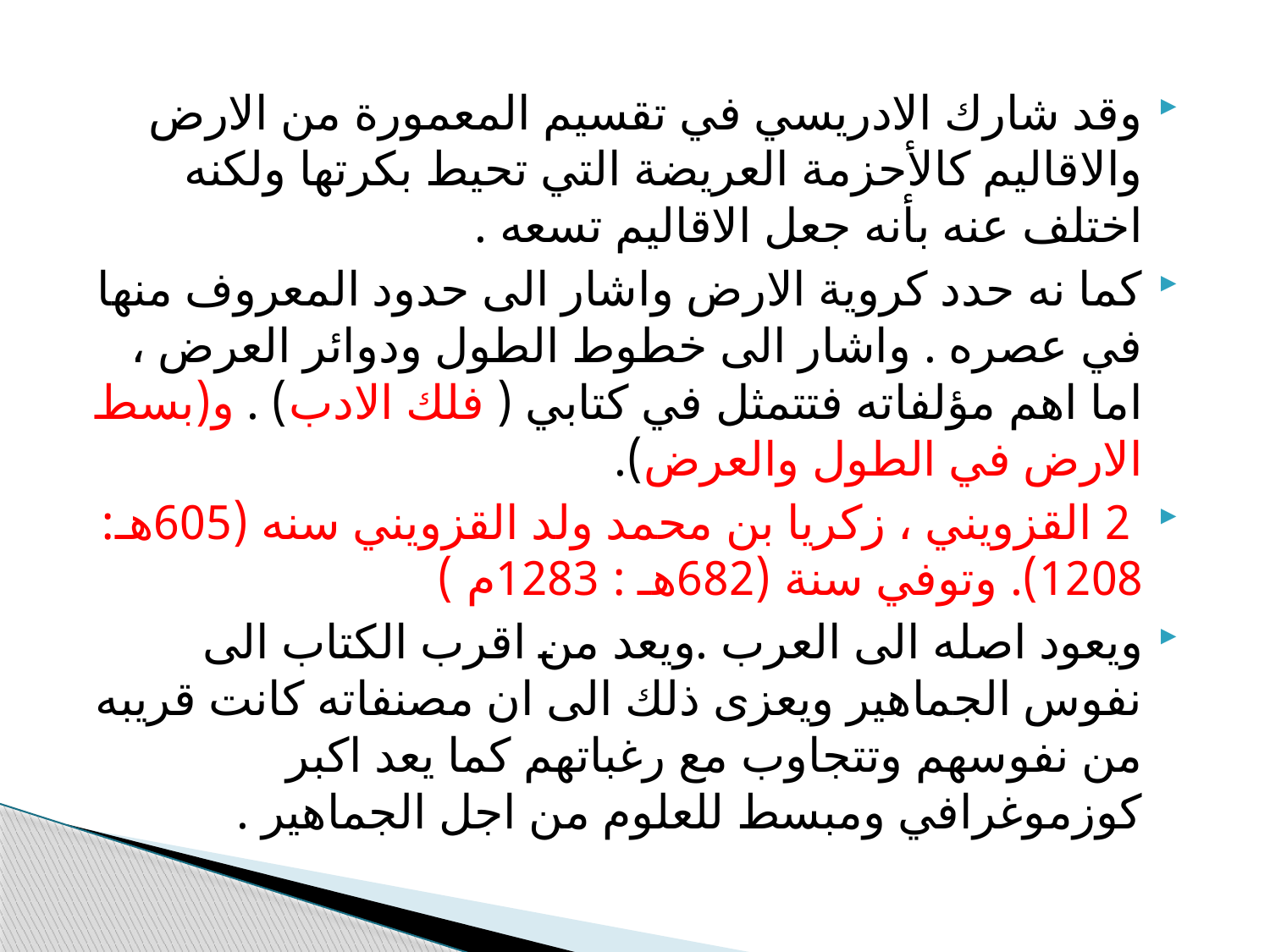

وقد شارك الادريسي في تقسيم المعمورة من الارض والاقاليم كالأحزمة العريضة التي تحيط بكرتها ولكنه اختلف عنه بأنه جعل الاقاليم تسعه .
كما نه حدد كروية الارض واشار الى حدود المعروف منها في عصره . واشار الى خطوط الطول ودوائر العرض ، اما اهم مؤلفاته فتتمثل في كتابي ( فلك الادب) . و(بسط الارض في الطول والعرض).
 2 القزويني ، زكريا بن محمد ولد القزويني سنه (605هـ: 1208). وتوفي سنة (682هـ : 1283م )
ويعود اصله الى العرب .ويعد من اقرب الكتاب الى نفوس الجماهير ويعزى ذلك الى ان مصنفاته كانت قريبه من نفوسهم وتتجاوب مع رغباتهم كما يعد اكبر كوزموغرافي ومبسط للعلوم من اجل الجماهير .